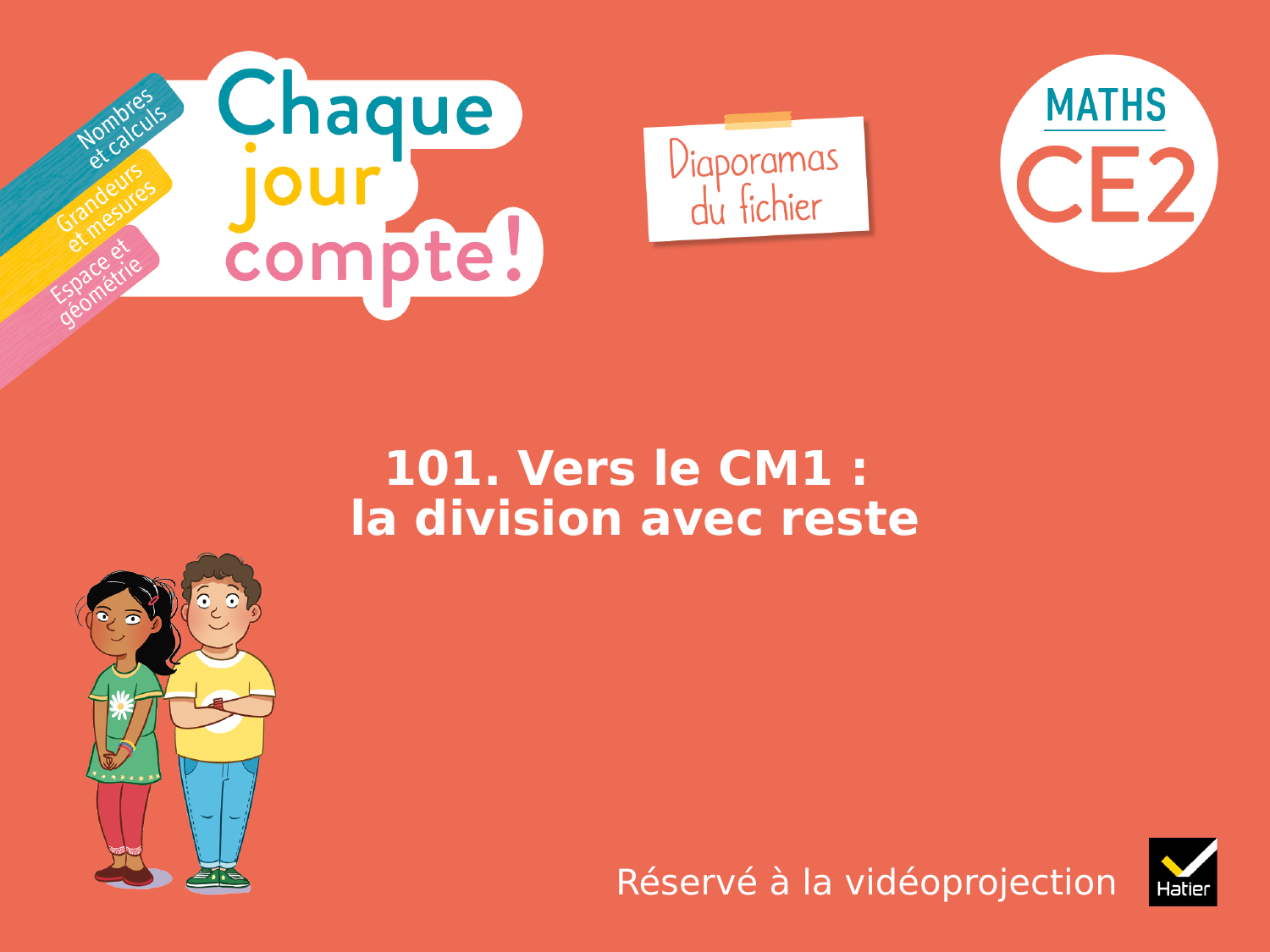

# 101. Vers le CM1 : la division avec reste